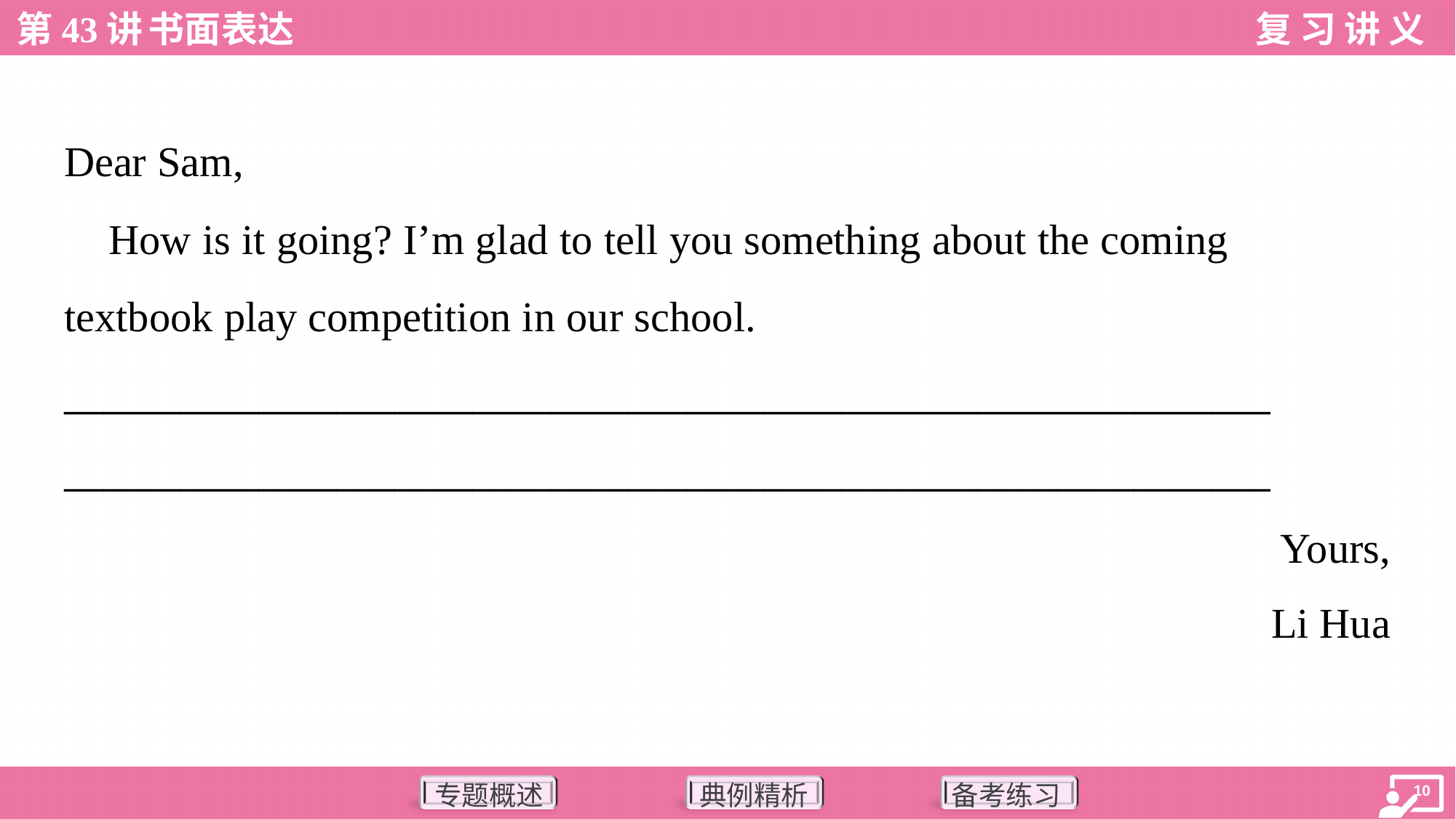

Dear Sam,
    How is it going? I’m glad to tell you something about the coming
textbook play competition in our school.
______________________________________________________________
______________________________________________________________
Yours,
Li Hua